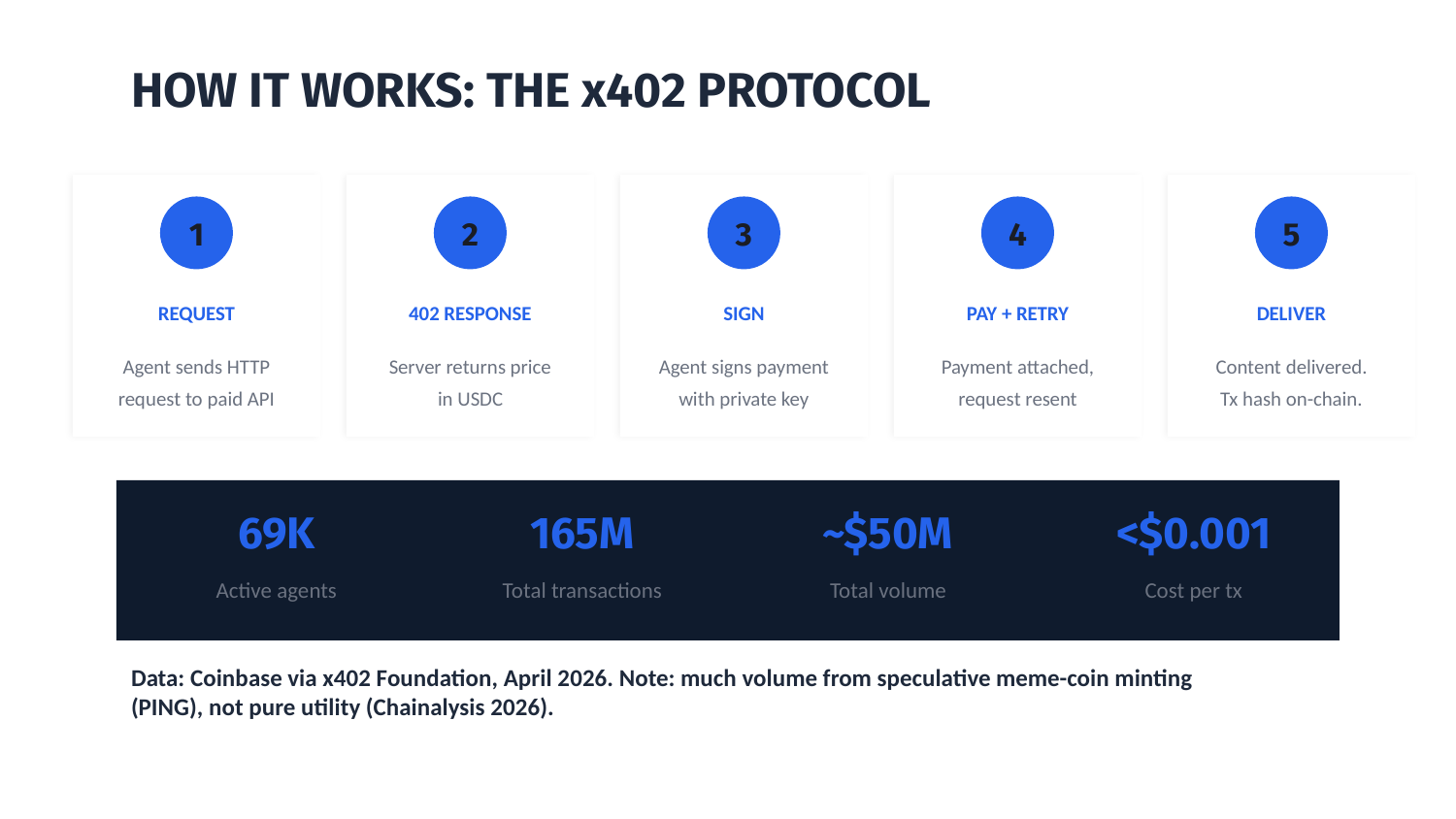

HOW IT WORKS: THE x402 PROTOCOL

1

2

3

4

5
REQUEST
402 RESPONSE
SIGN
PAY + RETRY
DELIVER
Agent sends HTTP
request to paid API
Server returns price
in USDC
Agent signs payment
with private key
Payment attached,
request resent
Content delivered.
Tx hash on-chain.

69K
165M
~$50M
<$0.001
Active agents
Total transactions
Total volume
Cost per tx
Data: Coinbase via x402 Foundation, April 2026. Note: much volume from speculative meme-coin minting (PING), not pure utility (Chainalysis 2026).